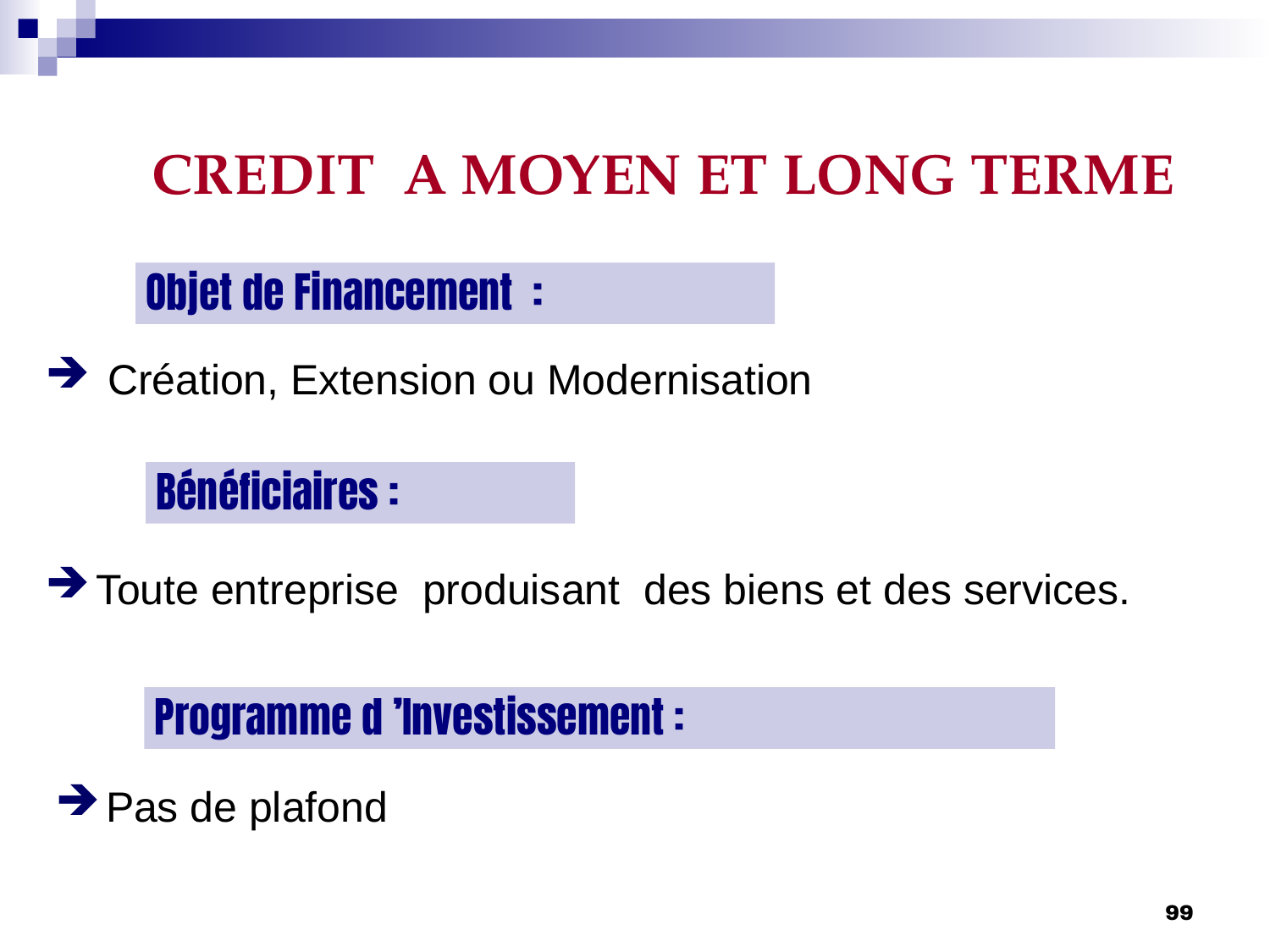

# CREDIT  A MOYEN ET LONG TERME
Objet de Financement  :
 Création, Extension ou Modernisation
Bénéficiaires :
Toute entreprise  produisant  des biens et des services.
Programme d ’Investissement :
Pas de plafond
99